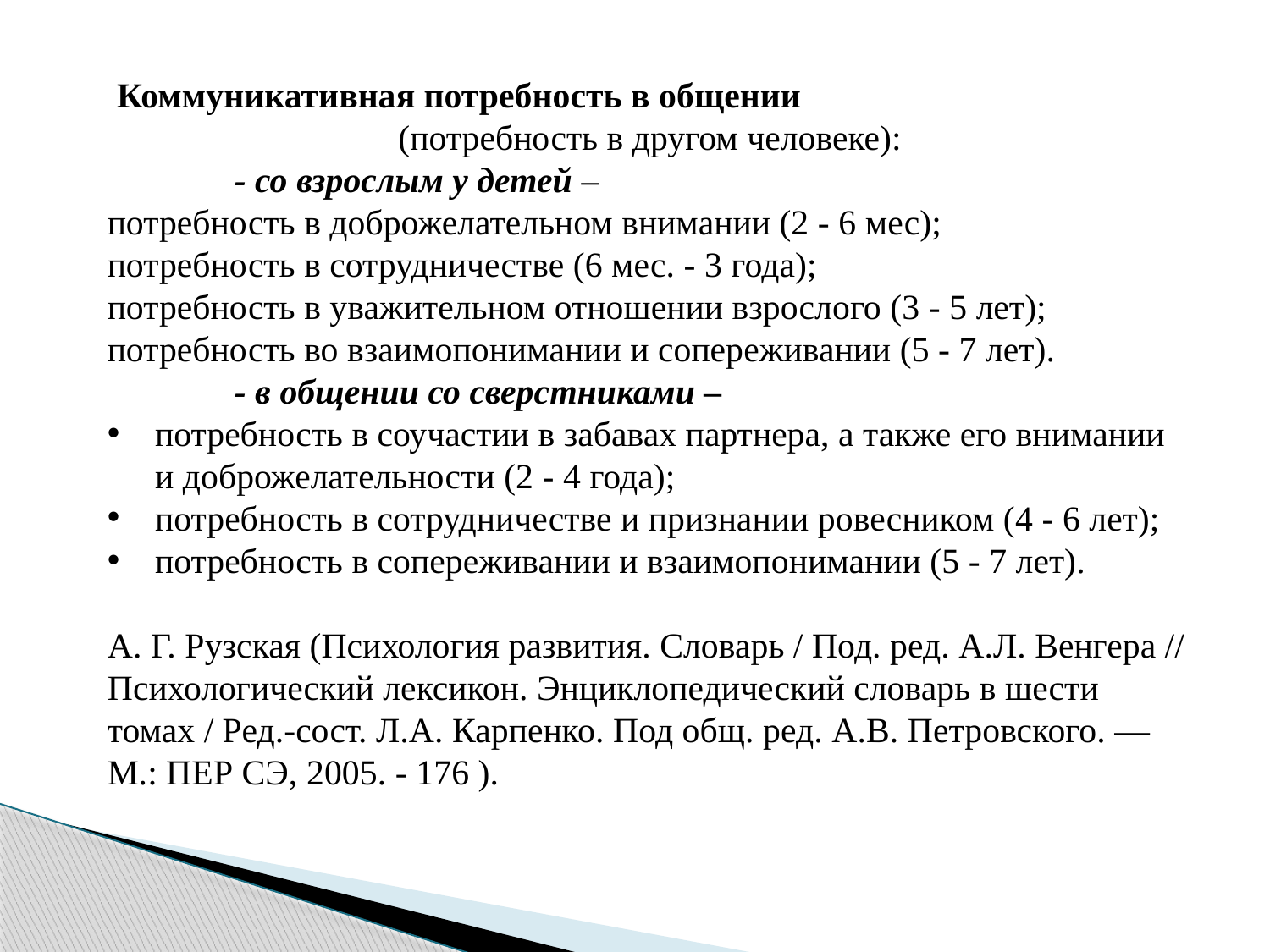

Коммуникативная потребность в общении                                            (потребность в другом человеке):
	- со взрослым у детей –
потребность в доброжелательном внимании (2 - 6 мес);
потребность в сотрудничестве (6 мес. - 3 года);
потребность в уважительном отношении взрослого (3 - 5 лет);
потребность во взаимопонимании и сопереживании (5 - 7 лет).
	- в общении со сверстниками –
потребность в соучастии в забавах партнера, а также его внимании и доброжелательности (2 - 4 года);
потребность в сотрудничестве и признании ровесником (4 - 6 лет);
потребность в сопереживании и взаимопонимании (5 - 7 лет).

А. Г. Рузская (Психология развития. Словарь / Под. ред. А.Л. Венгера // Психологический лексикон. Энциклопедический словарь в шести томах / Ред.-сост. Л.А. Карпенко. Под общ. ред. А.В. Петровского. — М.: ПЕР СЭ, 2005. - 176 ).